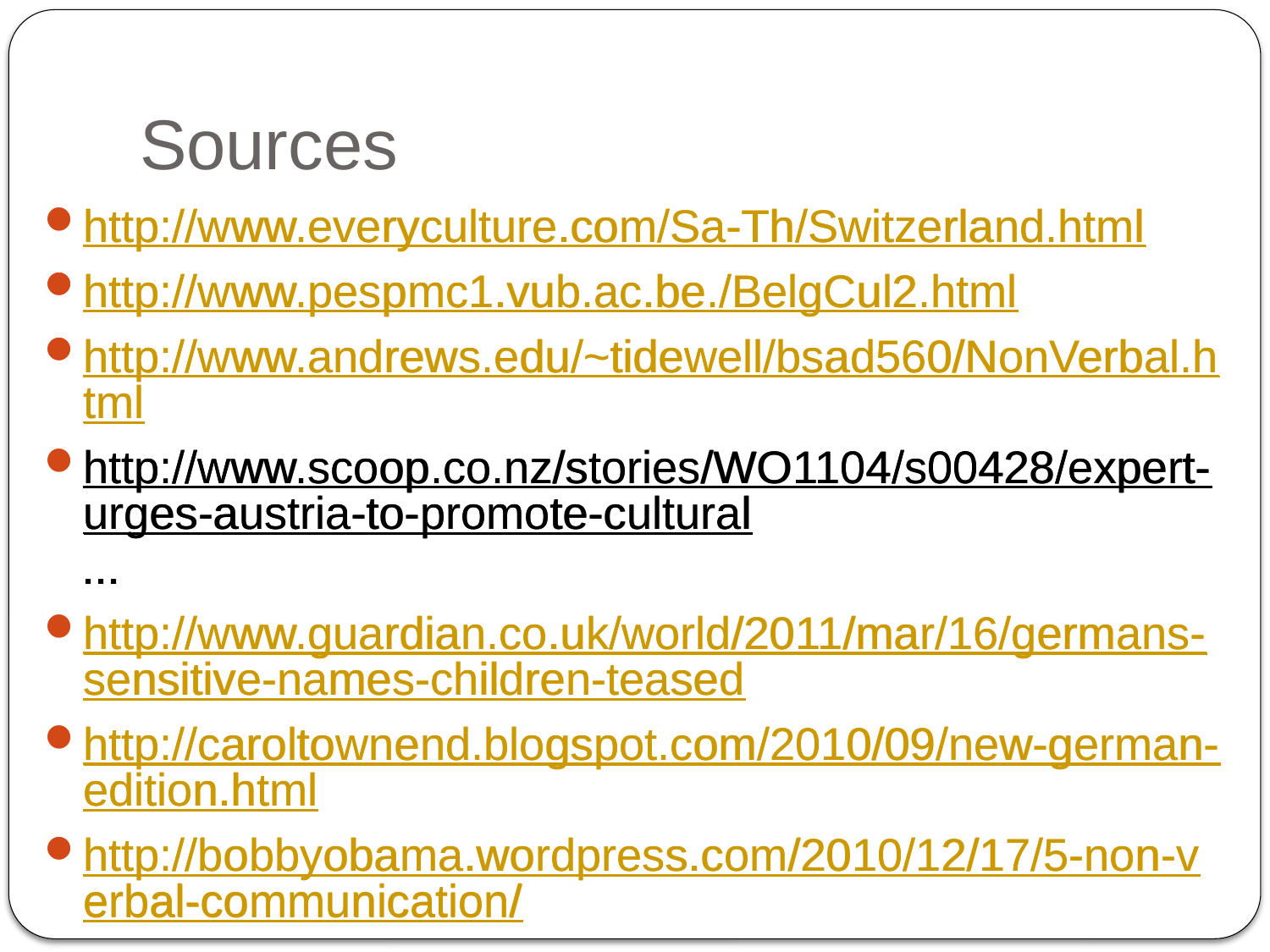

# Sources
http://www.everyculture.com/Sa-Th/Switzerland.html
http://www.pespmc1.vub.ac.be./BelgCul2.html
http://www.andrews.edu/~tidewell/bsad560/NonVerbal.html
http://www.scoop.co.nz/stories/WO1104/s00428/expert-urges-austria-to-promote-cultural...
http://www.guardian.co.uk/world/2011/mar/16/germans-sensitive-names-children-teased
http://caroltownend.blogspot.com/2010/09/new-german-edition.html
http://bobbyobama.wordpress.com/2010/12/17/5-non-verbal-communication/

http://www.everyculture.com/Sa-Th/Switzerland.html
http://www.pespmc1.vub.ac.be./BelgCul2.html
http://www.andrews.edu/~tidewell/bsad560/NonVerbal.html
http://www.scoop.co.nz/stories/WO1104/s00428/expert-urges-austria-to-promote-cultural...
http://www.guardian.co.uk/world/2011/mar/16/germans-sensitive-names-children-teased
http://caroltownend.blogspot.com/2010/09/new-german-edition.html
http://bobbyobama.wordpress.com/2010/12/17/5-non-verbal-communication/